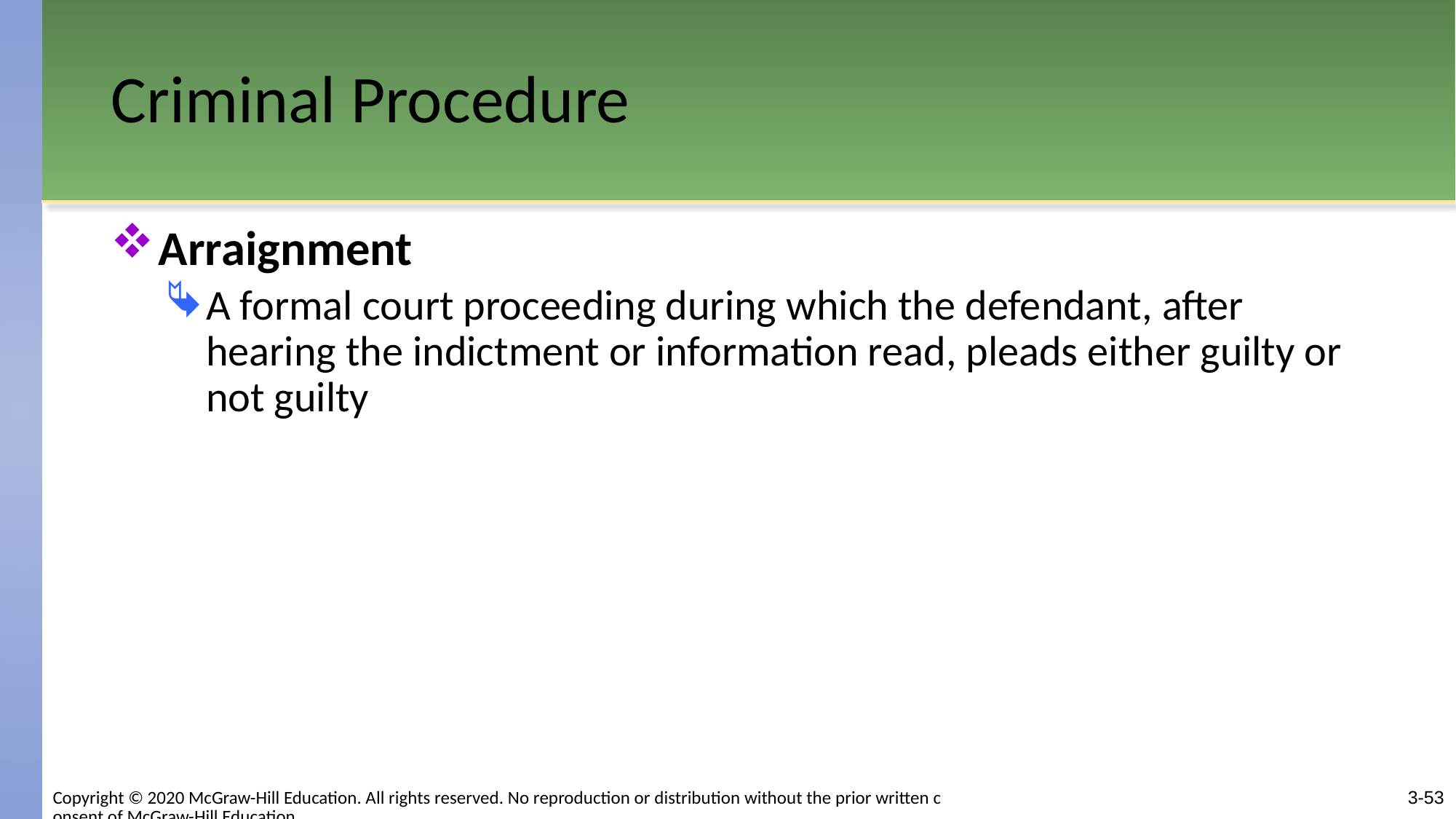

# Criminal Procedure
Arraignment
A formal court proceeding during which the defendant, after hearing the indictment or information read, pleads either guilty or not guilty

3-53
Copyright © 2020 McGraw-Hill Education. All rights reserved. No reproduction or distribution without the prior written consent of McGraw-Hill Education.